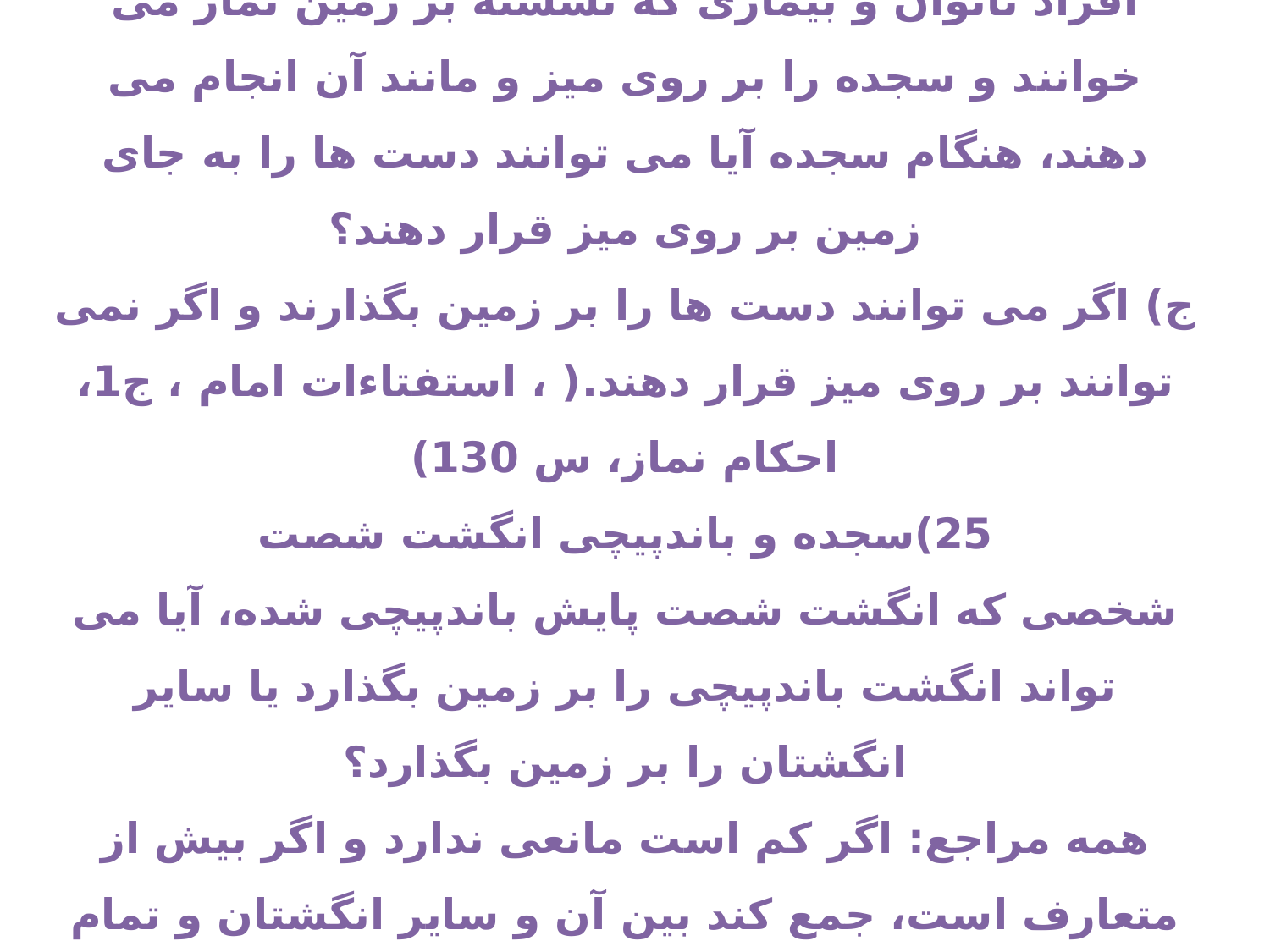

24)سجده روی میز وقراردادن دست روی زمین یامیز
افراد ناتوان و بیماری که نشسته بر زمین نماز می خوانند و سجده را بر روی میز و مانند آن انجام می دهند، هنگام سجده آیا می توانند دست ها را به جای زمین بر روی میز قرار دهند؟
ج) اگر می توانند دست ها را بر زمین بگذارند و اگر نمی توانند بر روی میز قرار دهند.( ، استفتاءات امام ، ج1، احکام نماز، س 130)
25)سجده و باندپیچی انگشت شصت
شخصى که انگشت شصت پایش باندپیچى شده، آیا می تواند انگشت باندپیچى را بر زمین بگذارد یا سایر انگشتان را بر زمین بگذارد؟
همه مراجع: اگر کم است مانعى ندارد و اگر بیش از متعارف است، جمع کند بین آن و سایر انگشتان و تمام آنها را روى زمین بگذارد.( توضيح‏المسائل مراجع، 1063)